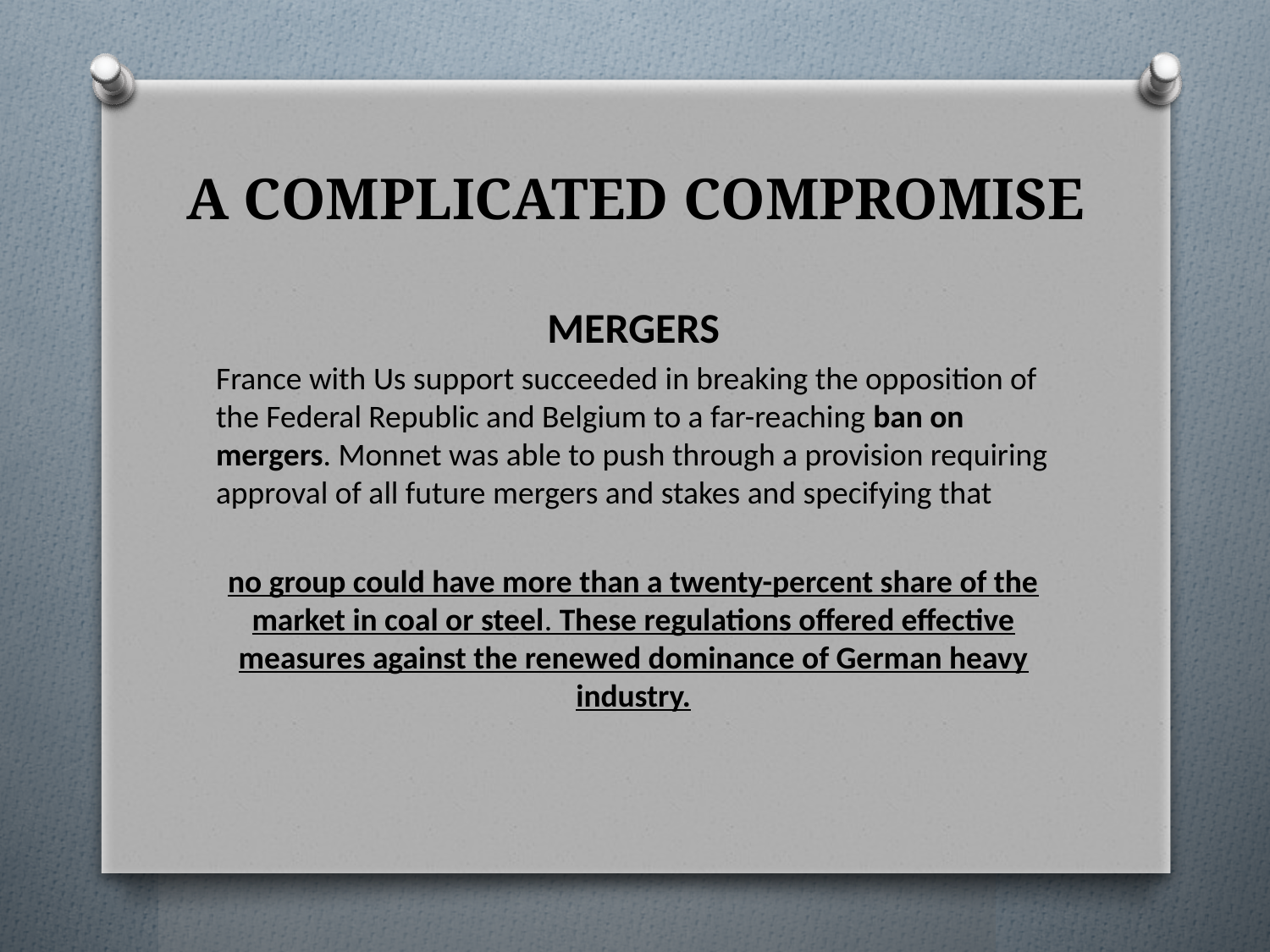

# A COMPLICATED COMPROMISE
MERGERS
France with Us support succeeded in breaking the opposition of the Federal Republic and Belgium to a far-reaching ban on mergers. Monnet was able to push through a provision requiring approval of all future mergers and stakes and specifying that

no group could have more than a twenty-percent share of the market in coal or steel. These regulations offered effective measures against the renewed dominance of German heavy industry.